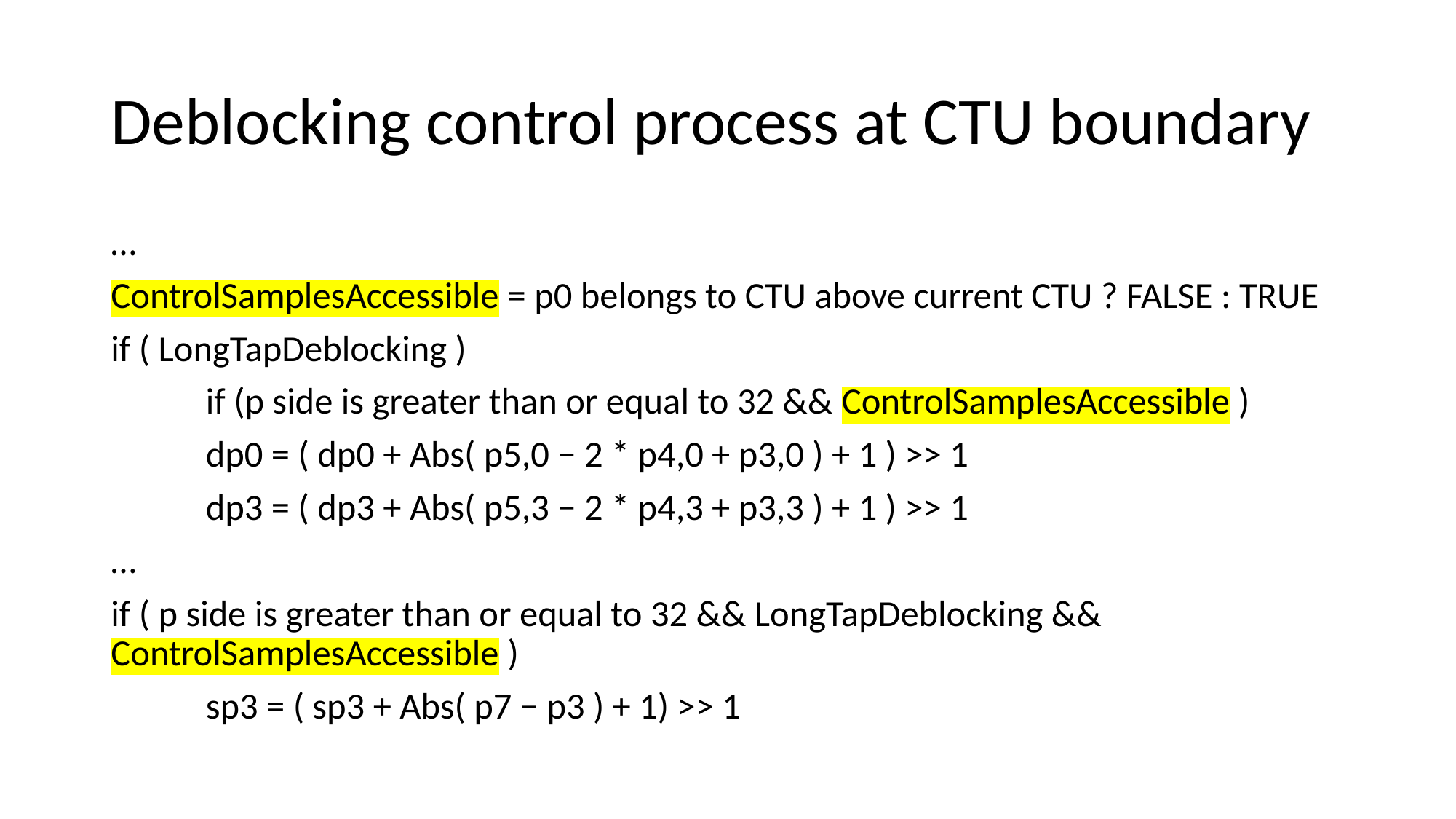

# Deblocking control process at CTU boundary
…
ControlSamplesAccessible = p0 belongs to CTU above current CTU ? FALSE : TRUE
if ( LongTapDeblocking )
	if (p side is greater than or equal to 32 && ControlSamplesAccessible )
		dp0 = ( dp0 + Abs( p5,0 − 2 * p4,0 + p3,0 ) + 1 ) >> 1
		dp3 = ( dp3 + Abs( p5,3 − 2 * p4,3 + p3,3 ) + 1 ) >> 1
…
if ( p side is greater than or equal to 32 && LongTapDeblocking && ControlSamplesAccessible )
		sp3 = ( sp3 + Abs( p7 − p3 ) + 1) >> 1